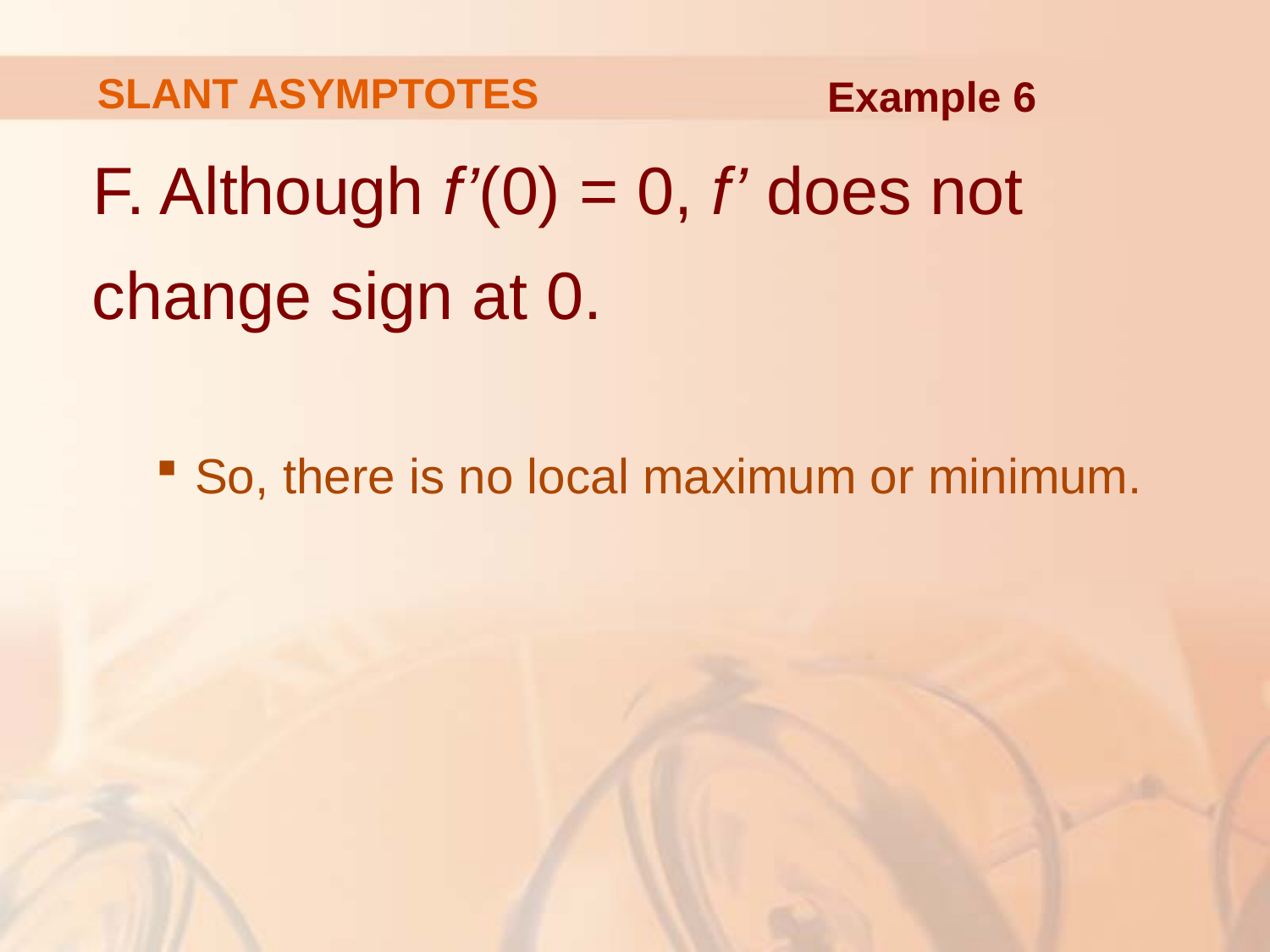

# SLANT ASYMPTOTES
Example 6
F. Although f’(0) = 0, f’ does not change sign at 0.

So, there is no local maximum or minimum.